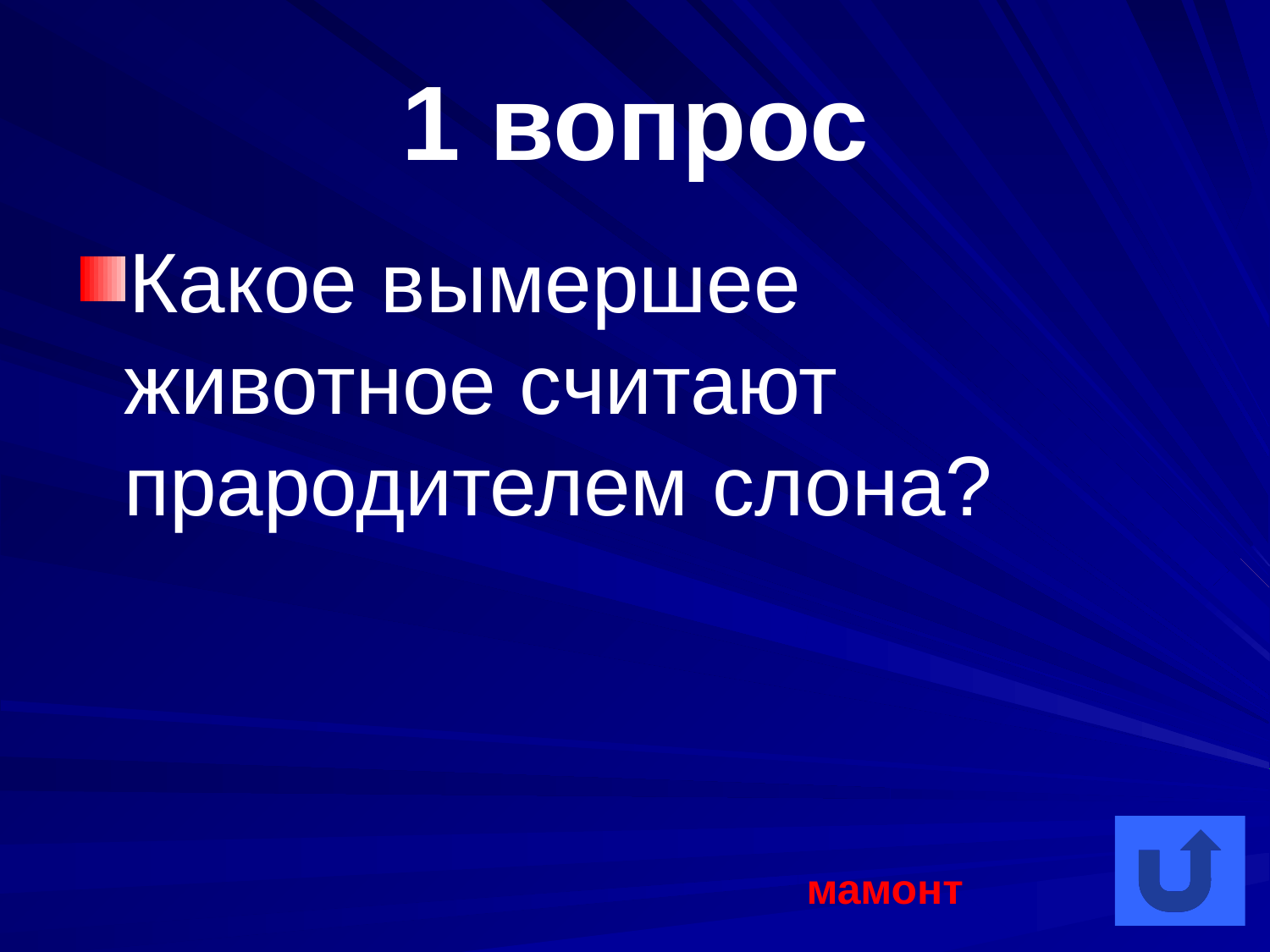

# 1 вопрос
Какое вымершее животное считают прародителем слона?

мамонт